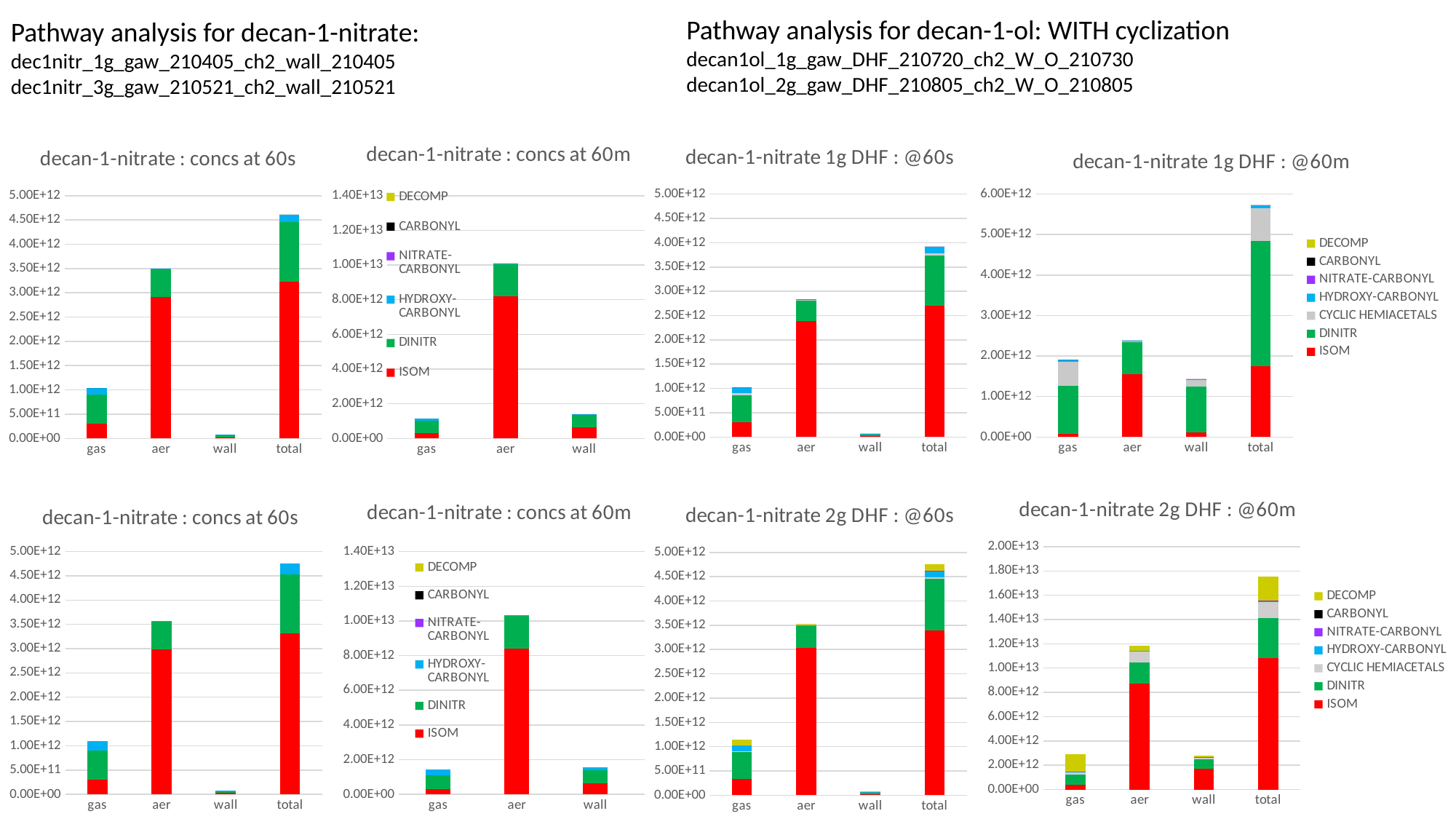

Pathway analysis for decan-1-ol: WITH cyclization
decan1ol_1g_gaw_DHF_210720_ch2_W_O_210730
decan1ol_2g_gaw_DHF_210805_ch2_W_O_210805
Pathway analysis for decan-1-nitrate:
dec1nitr_1g_gaw_210405_ch2_wall_210405
dec1nitr_3g_gaw_210521_ch2_wall_210521

### Chart: decan-1-nitrate 1g DHF : @60s

| Category | ISOM | DINITR | CYCLIC HEMIACETALS | HYDROXY-CARBONYL | NITRATE-CARBONYL | CARBONYL | DECOMP |
|---|---|---|---|---|---|---|---|
| gas | 297536357190.3002 | 567032590000.0 | 39710157152.99342 | 118421000000.56702 | 20358.888 | 1381.09 | 0.0 |
| aer | 2381665844308.5474 | 432635260000.0 | 3251066068.229979 | 12569800000.024239 | 909.4362000000001 | 0.960803 | 0.0 |
| wall | 24046678929.330597 | 35971553000.0 | 2494032859.931181 | 7063110000.027864 | 1078.9676 | 6.43233 | 0.0 |
| total | 2703248880428.18 | 1035639403000.0 | 45455256081.154594 | 138053910000.6191 | 22347.2918 | 1388.483133 | 0.0 |

### Chart: decan-1-nitrate 1g DHF : @60m

| Category | ISOM | DINITR | CYCLIC HEMIACETALS | HYDROXY-CARBONYL | NITRATE-CARBONYL | CARBONYL | DECOMP |
|---|---|---|---|---|---|---|---|
| gas | 72321835269.413 | 1195305800000.0 | 585822560135.7578 | 56294400000.93052 | 27529.839000000004 | 650792.0 | 0.0 |
| aer | 1555870886135.236 | 778434900000.0 | 42958867922.264175 | 5099810000.03395 | 1029.5387 | 386.465 | 0.0 |
| wall | 119225599618.18973 | 1118026400000.0 | 175483285948.8614 | 20548300000.247772 | 8474.945 | 3456.54 | 0.0 |
| total | 1747418321022.8386 | 3091767100000.0 | 804264714006.8832 | 81942510001.21223 | 37034.3227 | 654635.005 | 0.0 |

### Chart: decan-1-nitrate : concs at 60s

| Category | ISOM | DINITR | HYDROXY-CARBONYL | NITRATE-CARBONYL | CARBONYL | DECOMP |
|---|---|---|---|---|---|---|
| gas | 300258058992.0 | 609361600000.0 | 127491000000.0 | 0.0 | 2557.35 | 0.0 |
| aer | 2908592884000.0 | 570797090000.0 | 16612100000.0 | 0.0 | 2.18364 | 0.0 |
| wall | 25658959991.600002 | 40423717000.0 | 8154160000.0 | 0.0 | 11.9545 | 0.0 |
| total | 3234509902983.6 | 1220582407000.0 | 152257260000.0 | 0.0 | 2571.48814 | 0.0 |

### Chart: decan-1-nitrate : concs at 60m

| Category | ISOM | DINITR | HYDROXY-CARBONYL | NITRATE-CARBONYL | CARBONYL | DECOMP |
|---|---|---|---|---|---|---|
| gas | 305677478014.30005 | 720326200000.0 | 118143000000.0 | 0.0 | 993628.0 | 0.0 |
| aer | 8195320636000.0 | 1854685000000.0 | 42316200000.0 | 0.0 | 2278.63 | 0.0 |
| wall | 655099156825.0 | 691382700000.0 | 51695600000.0 | 0.0 | 5267.57 | 0.0 |
| total | 9156097270839.3 | 3266393900000.0 | 212154800000.0 | 0.0 | 1001174.2 | 0.0 |

### Chart: decan-1-nitrate 2g DHF : @60m

| Category | ISOM | DINITR | CYCLIC HEMIACETALS | HYDROXY-CARBONYL | NITRATE-CARBONYL | CARBONYL | DECOMP |
|---|---|---|---|---|---|---|---|
| gas | 395638198838.2995 | 815128520613.0 | 183323810198.3335 | 57812691900.0 | 807378000.0 | 905850.3 | 1439055206488.7559 |
| aer | 8749578208615.283 | 1701701923000.0 | 953142384577.1741 | 42975920080.0 | 88809200.0 | 2387.417 | 371818022120.5869 |
| wall | 1702737060050.5889 | 777520039670.0 | 137437323159.20435 | 30059952310.0 | 245748600.0 | 7130.4 | 168954861323.0867 |
| total | 10847953467504.18 | 3294350483283.0 | 1273903517934.7148 | 130848564290.0 | 1141935800.0 | 915368.117 | 1979828089932.4265 |

### Chart: decan-1-nitrate : concs at 60s

| Category | ISOM | DINITR | HYDROXY-CARBONYL | NITRATE-CARBONYL | CARBONYL | DECOMP |
|---|---|---|---|---|---|---|
| gas | 302272020123.2 | 602328200000.0 | 192955000000.0 | 0.0 | 0.0 | 0.0 |
| aer | 2983630164000.0 | 570797090000.0 | 16612100000.0 | 0.0 | 0.0 | 0.0 |
| wall | 27953450685.190002 | 42459267000.0 | 11452500000.0 | 0.0 | 0.0 | 0.0 |
| total | 3313855634808.3896 | 1215584557000.0 | 221019600000.0 | 0.0 | 0.0 | 0.0 |

### Chart: decan-1-nitrate : concs at 60m

| Category | ISOM | DINITR | HYDROXY-CARBONYL | NITRATE-CARBONYL | CARBONYL | DECOMP |
|---|---|---|---|---|---|---|
| gas | 304501114948.60004 | 774018600000.0 | 372545000000.0 | 0.0 | 0.0 | 0.0 |
| aer | 8416441172000.0 | 1854685000000.0 | 42316200000.0 | 0.0 | 0.0 | 0.0 |
| wall | 653806938268.0 | 743445200000.0 | 163042000000.0 | 0.0 | 0.0 | 0.0 |
| total | 9374749225216.6 | 3372148800000.0 | 577903200000.0 | 0.0 | 0.0 | 0.0 |

### Chart: decan-1-nitrate 2g DHF : @60s

| Category | ISOM | DINITR | CYCLIC HEMIACETALS | HYDROXY-CARBONYL | NITRATE-CARBONYL | CARBONYL | DECOMP |
|---|---|---|---|---|---|---|---|
| gas | 332530567287.15674 | 558352292942.0 | 17571534321.081688 | 119936768095.0 | 165132100.0 | 1446.3697 | 118443745169.20216 |
| aer | 3036104606943.8154 | 462202775600.0 | 8305526084.938393 | 15012135218.8 | 7474430.0 | 1.191181 | 6697002788.49501 |
| wall | 28515930421.751022 | 35715340205.0 | 2419238535.7543983 | 7127612896.8 | 6480440.0 | 6.934096 | 951873988.9545859 |
| total | 3397151104652.72 | 1056270408747.0 | 28296298941.77447 | 142076516210.6 | 179086970.0 | 1454.4949769999998 | 126092621946.65204 |